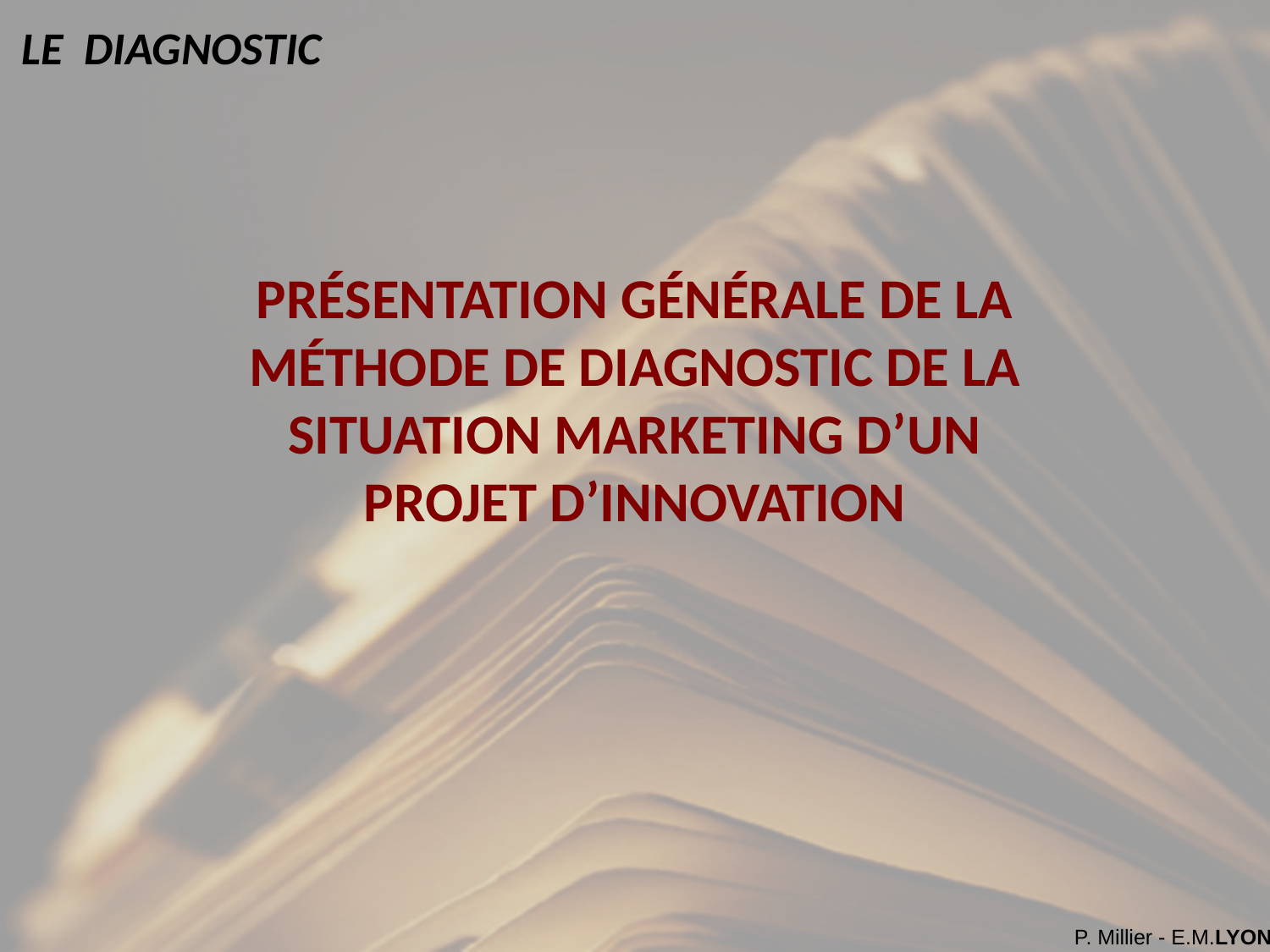

# LE  DIAGNOSTIC
PRÉSENTATION GÉNÉRALE DE LA MÉTHODE DE DIAGNOSTIC DE LA SITUATION MARKETING D’UN PROJET D’INNOVATION